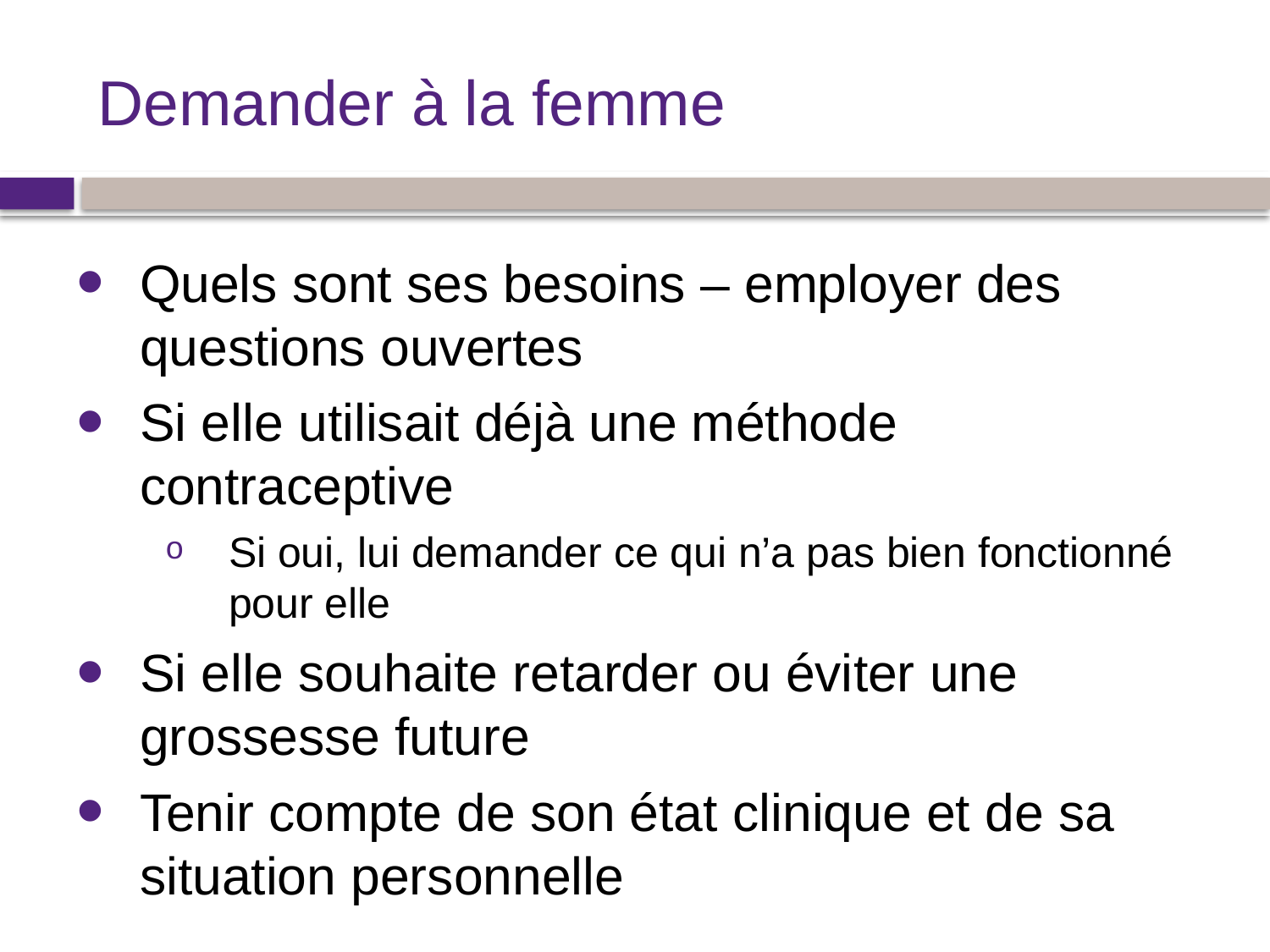

# Demander à la femme
Quels sont ses besoins – employer des questions ouvertes
Si elle utilisait déjà une méthode contraceptive
Si oui, lui demander ce qui n’a pas bien fonctionné pour elle
Si elle souhaite retarder ou éviter une grossesse future
Tenir compte de son état clinique et de sa situation personnelle